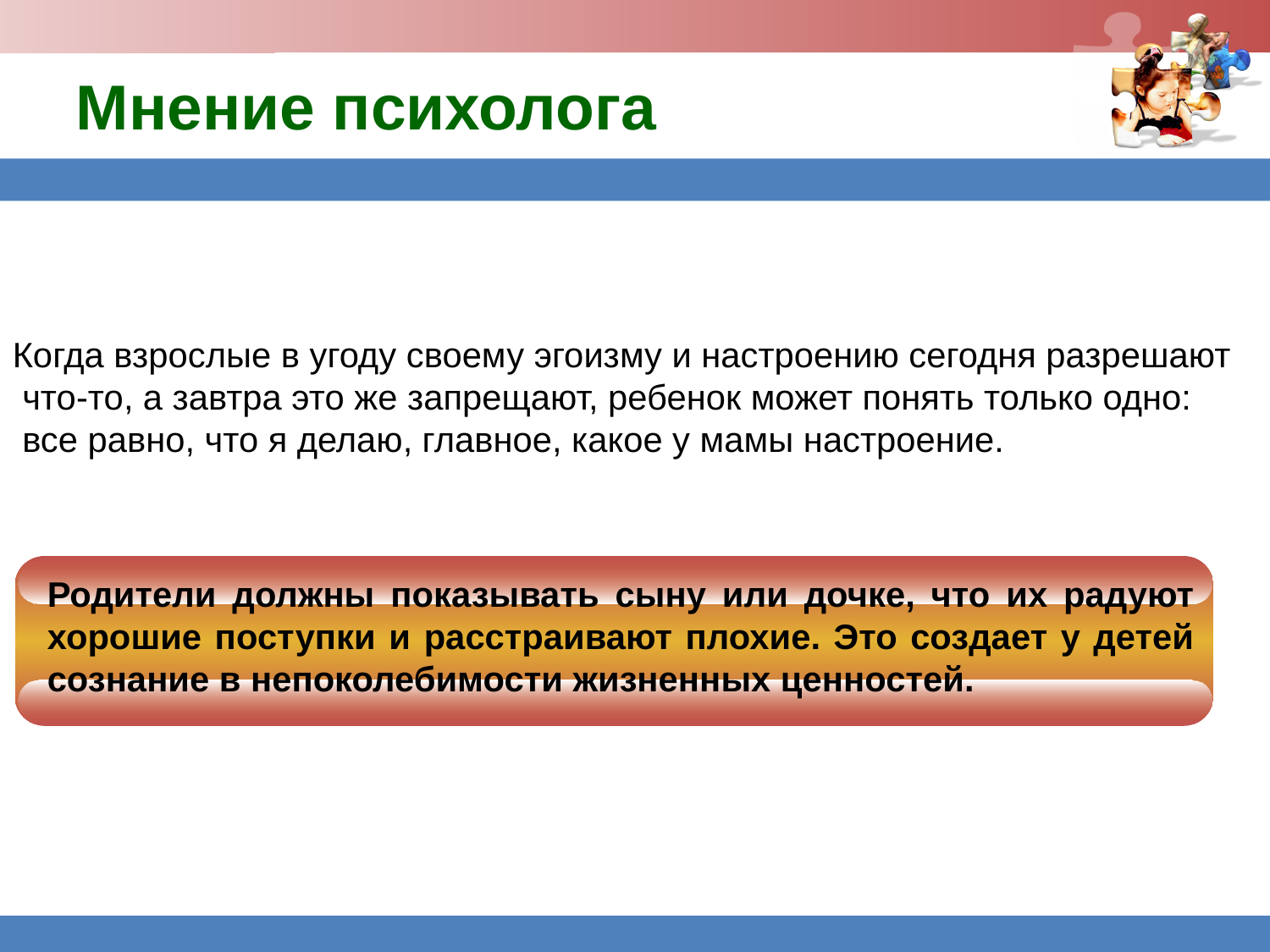

Мнение психолога
Когда взрослые в угоду своему эгоизму и настроению сегодня разрешают
 что-то, а завтра это же запрещают, ребенок может понять только одно:
 все равно, что я делаю, главное, какое у мамы настроение.

Родители должны показывать сыну или дочке, что их радуют хорошие поступки и расстраивают плохие. Это создает у детей сознание в непоколебимости жизненных ценностей.